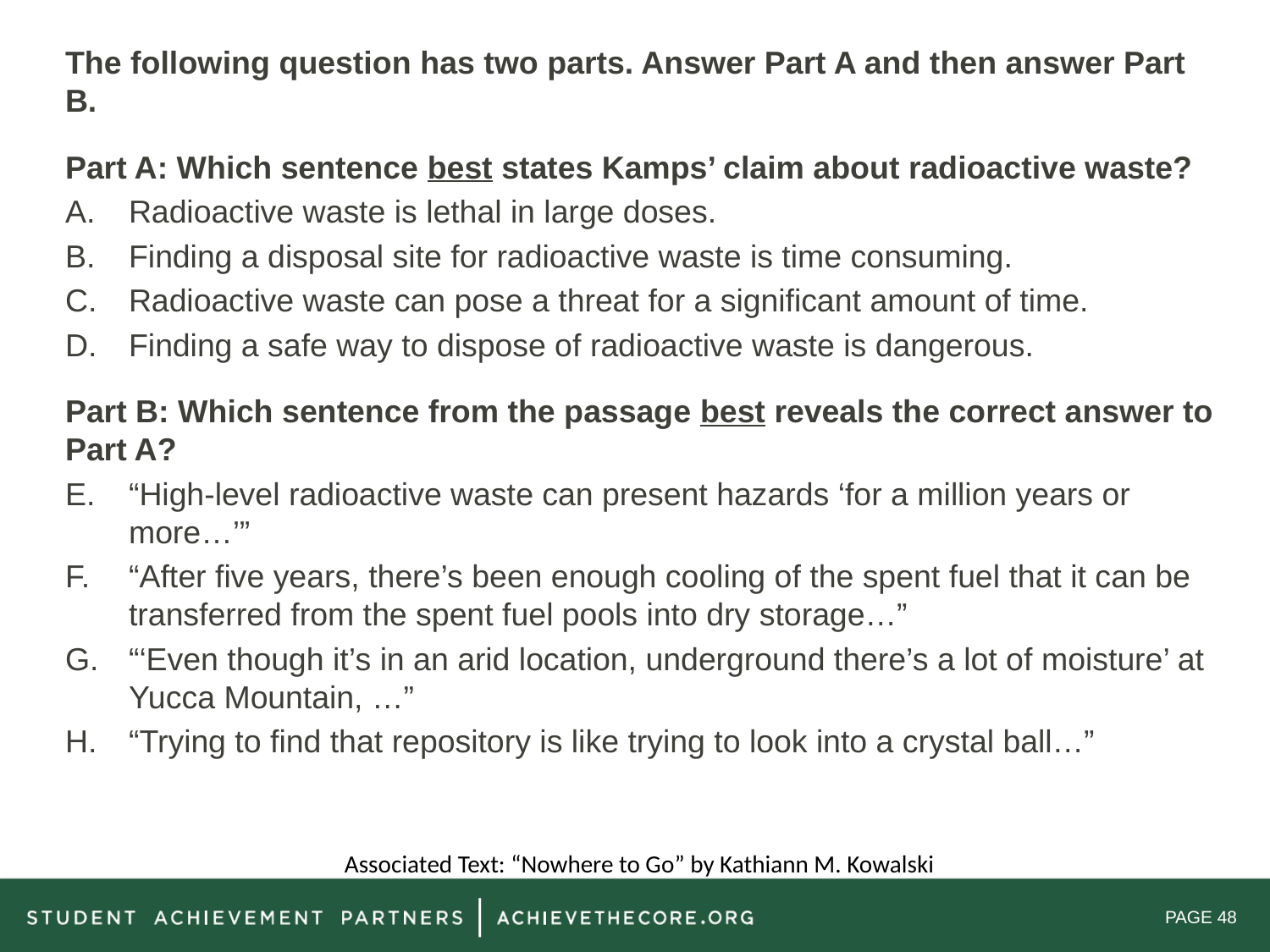

The following question has two parts. Answer Part A and then answer Part B.

Part A: Which sentence best states Kamps’ claim about radioactive waste?
Radioactive waste is lethal in large doses.
Finding a disposal site for radioactive waste is time consuming.
Radioactive waste can pose a threat for a significant amount of time.
Finding a safe way to dispose of radioactive waste is dangerous.

Part B: Which sentence from the passage best reveals the correct answer to Part A?
“High-level radioactive waste can present hazards ‘for a million years or more…’”
“After five years, there’s been enough cooling of the spent fuel that it can be transferred from the spent fuel pools into dry storage…”
“‘Even though it’s in an arid location, underground there’s a lot of moisture’ at Yucca Mountain, …”
“Trying to find that repository is like trying to look into a crystal ball…”
Associated Text: “Nowhere to Go” by Kathiann M. Kowalski